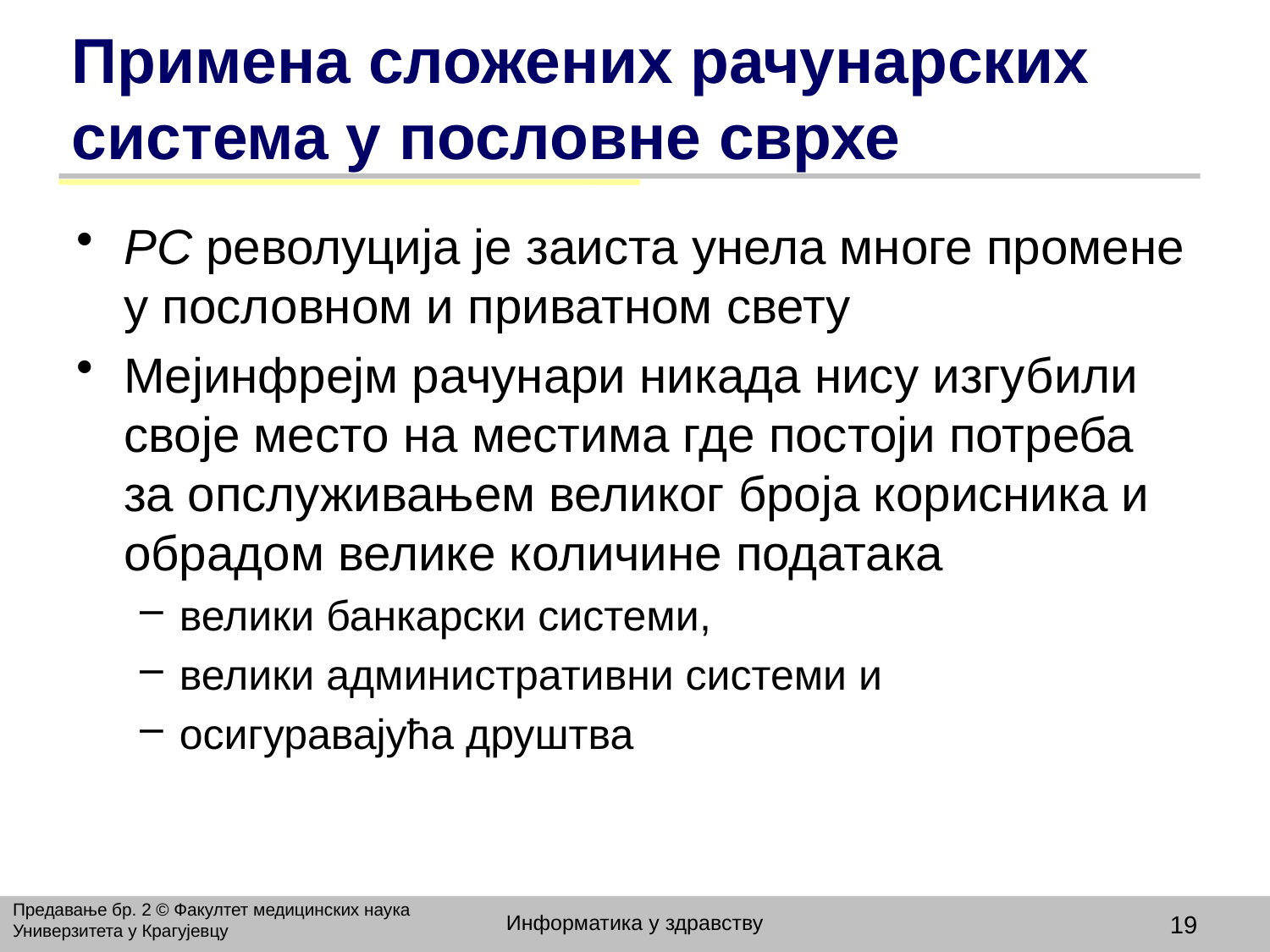

# Примена сложених рачунарских система у пословне сврхе
PC револуција је заиста унела многе промене у пословном и приватном свету
Мејинфрејм рачунари никада нису изгубили своје место на местима где постоји потреба за опслуживањем великог броја корисника и обрадом велике количине података
велики банкарски системи,
велики административни системи и
осигуравајућа друштва
Предавање бр. 2 © Факултет медицинских наука Универзитета у Крагујевцу
Информатика у здравству
19